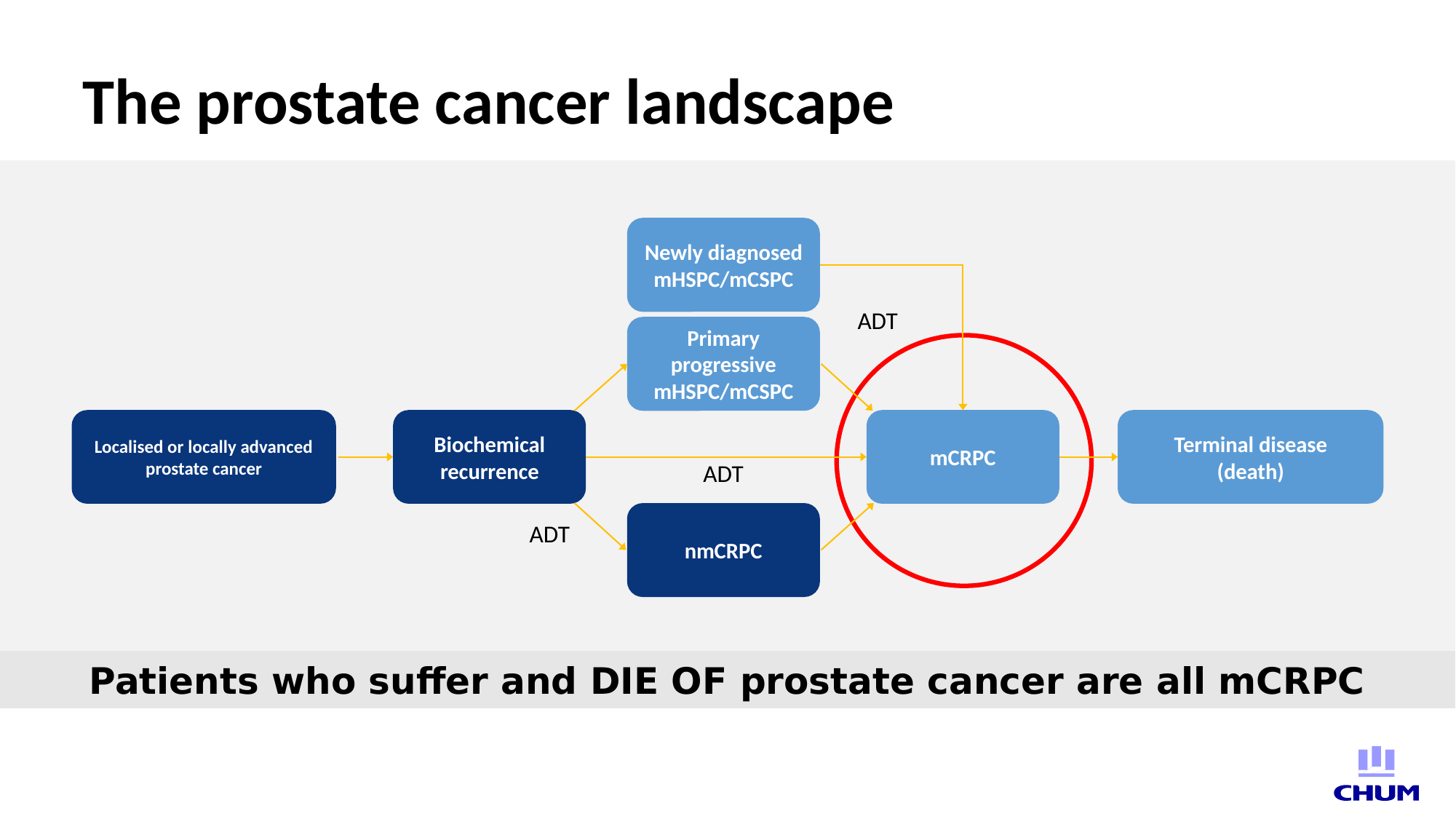

# The prostate cancer landscape

Newly diagnosed mHSPC/mCSPC
ADT
Primary progressive mHSPC/mCSPC

Localised or locally advanced prostate cancer
Biochemical recurrence
mCRPC
Terminal disease
(death)
ADT
nmCRPC
ADT
Patients who suffer and DIE OF prostate cancer are all mCRPC